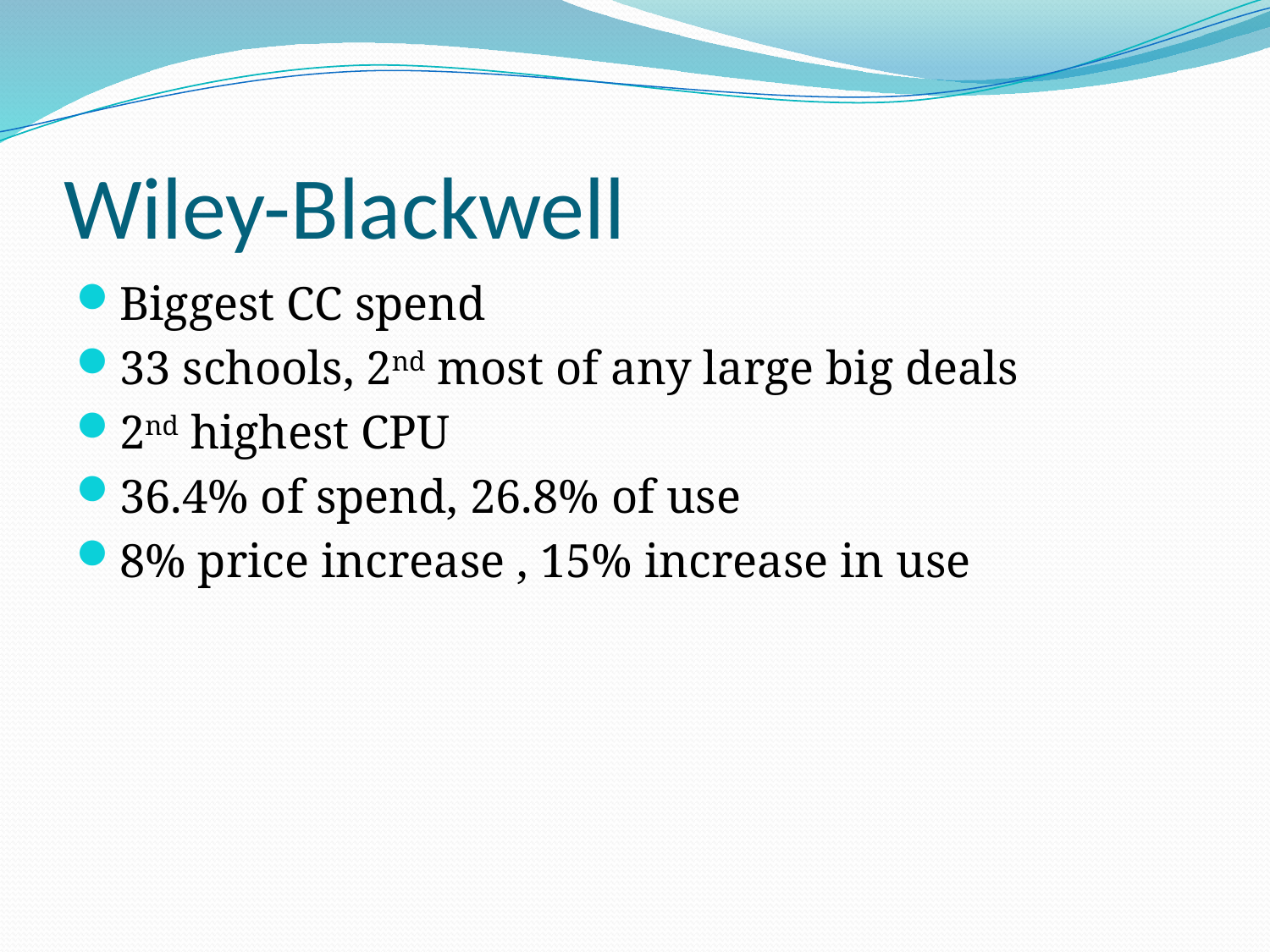

# Wiley-Blackwell
Biggest CC spend
33 schools, 2nd most of any large big deals
2nd highest CPU
36.4% of spend, 26.8% of use
8% price increase , 15% increase in use